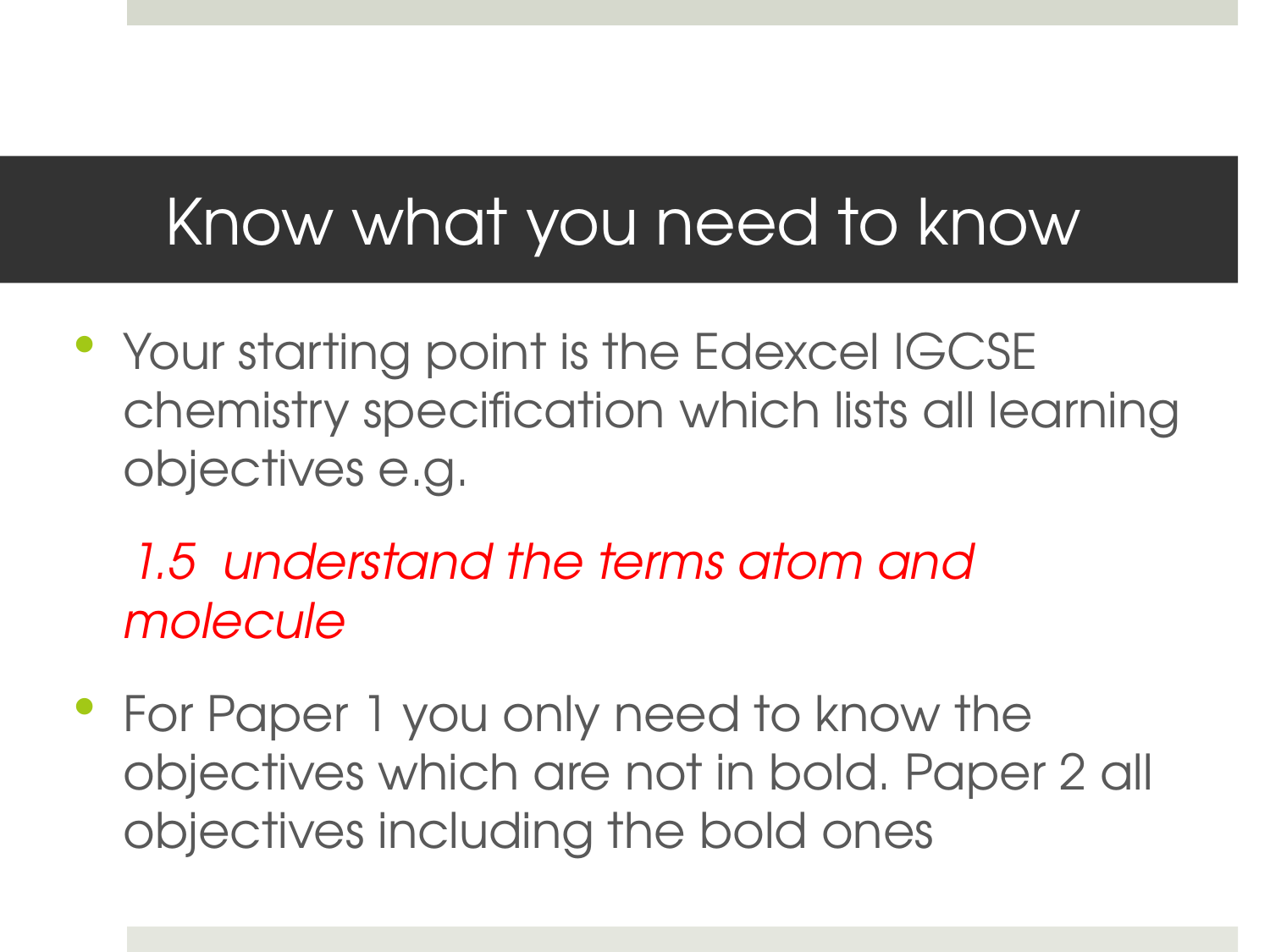

# Know what you need to know
Your starting point is the Edexcel IGCSE chemistry specification which lists all learning objectives e.g.
    1.5  understand the terms atom and molecule
For Paper 1 you only need to know the objectives which are not in bold. Paper 2 all objectives including the bold ones